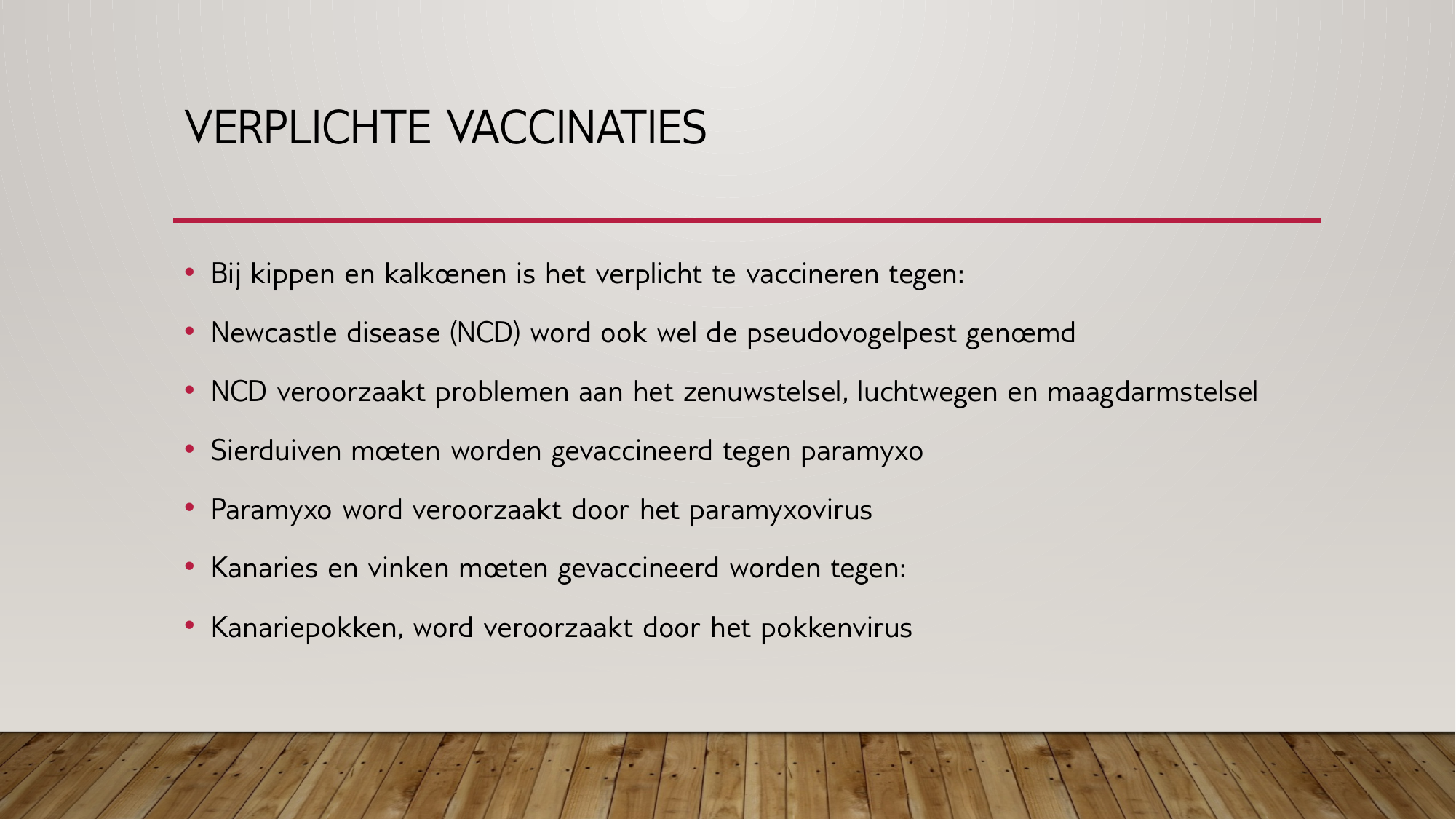

# Verplichte vaccinaties
Bij kippen en kalkoenen is het verplicht te vaccineren tegen:
Newcastle disease (NCD) word ook wel de pseudovogelpest genoemd
NCD veroorzaakt problemen aan het zenuwstelsel, luchtwegen en maagdarmstelsel
Sierduiven moeten worden gevaccineerd tegen paramyxo
Paramyxo word veroorzaakt door het paramyxovirus
Kanaries en vinken moeten gevaccineerd worden tegen:
Kanariepokken, word veroorzaakt door het pokkenvirus